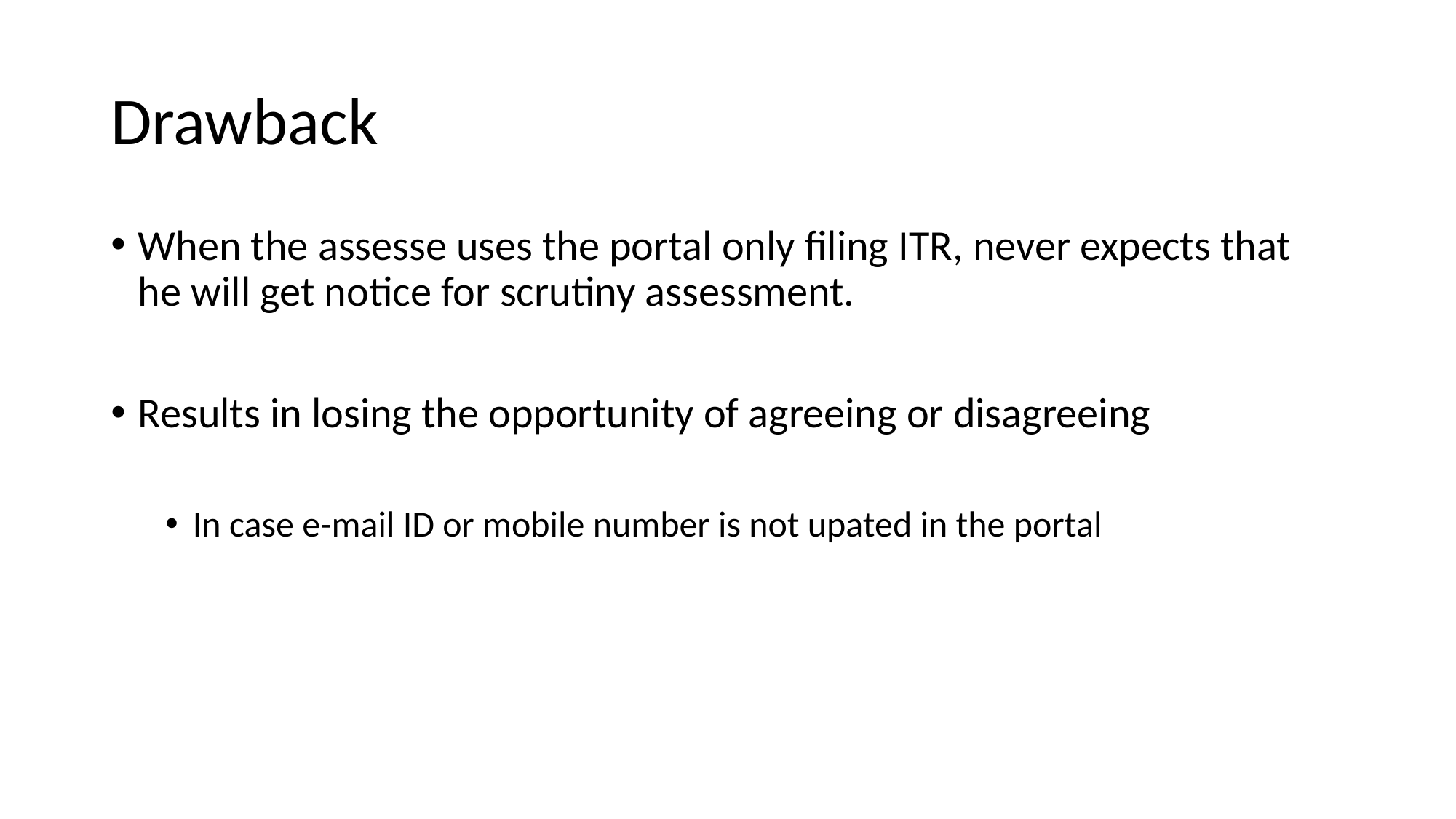

# Drawback
When the assesse uses the portal only filing ITR, never expects that he will get notice for scrutiny assessment.

Results in losing the opportunity of agreeing or disagreeing

In case e-mail ID or mobile number is not upated in the portal